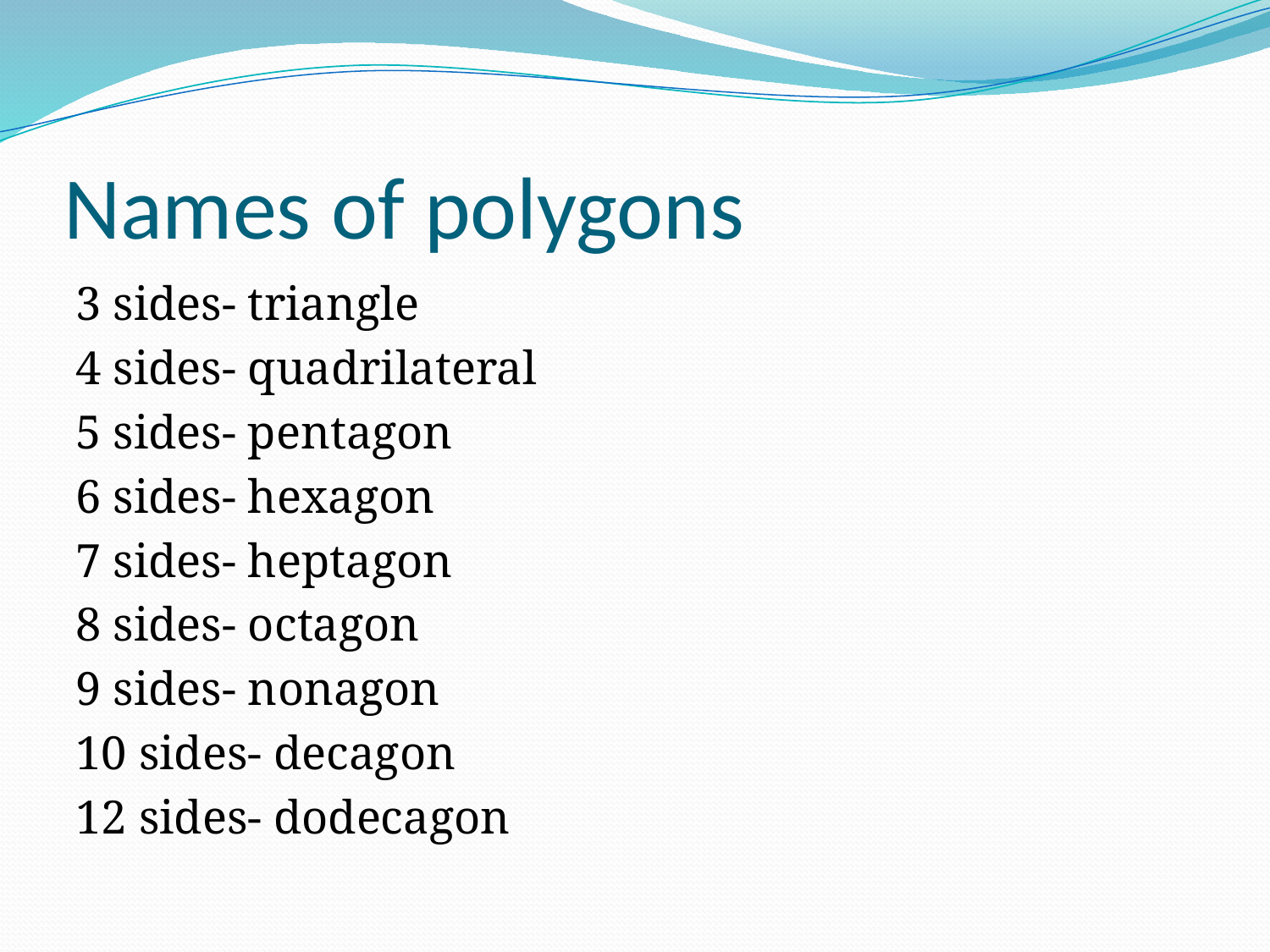

# Names of polygons
3 sides- triangle
4 sides- quadrilateral
5 sides- pentagon
6 sides- hexagon
7 sides- heptagon
8 sides- octagon
9 sides- nonagon
10 sides- decagon
12 sides- dodecagon